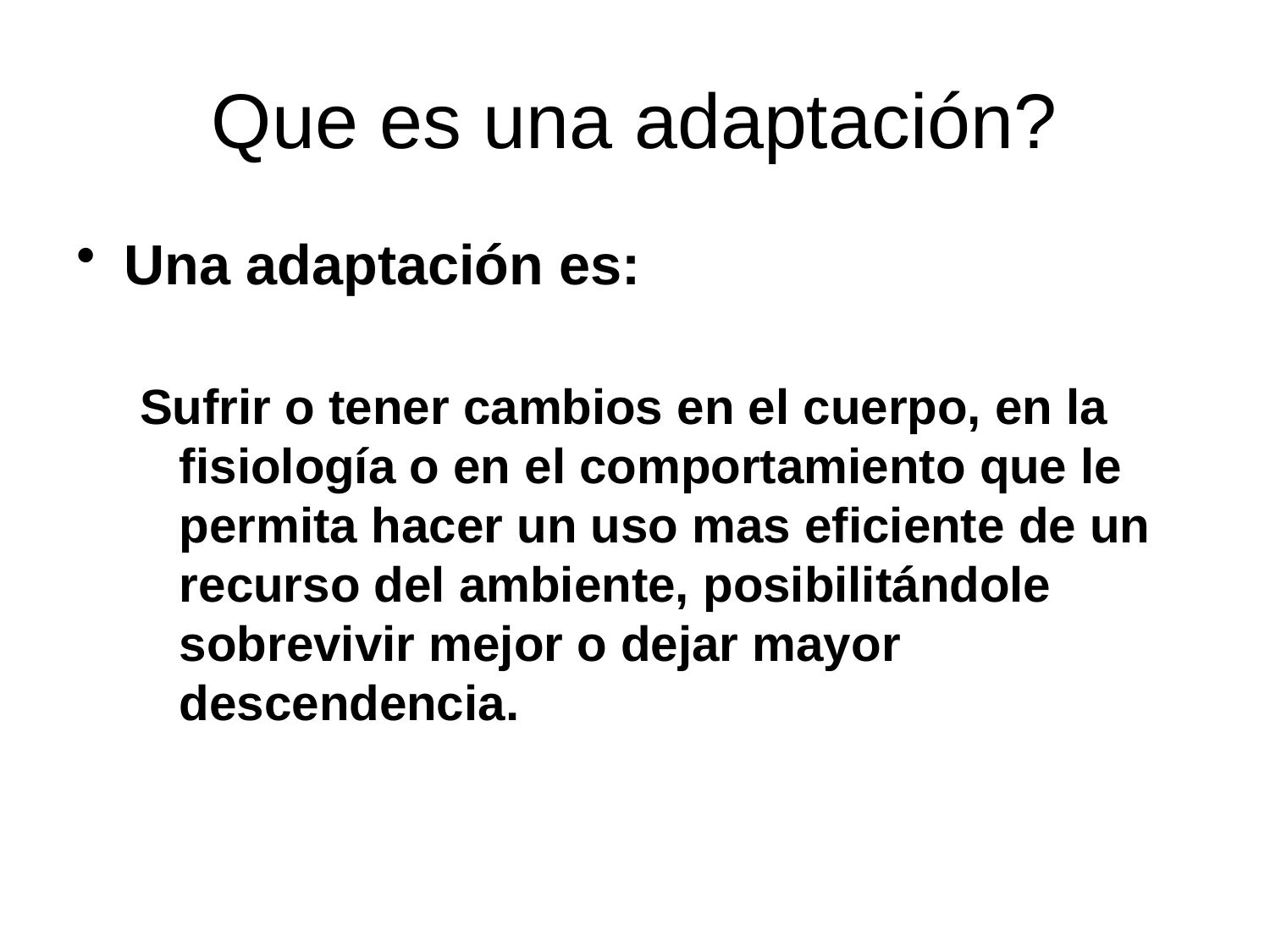

Que es una adaptación?
Una adaptación es:

Sufrir o tener cambios en el cuerpo, en la fisiología o en el comportamiento que le permita hacer un uso mas eficiente de un recurso del ambiente, posibilitándole sobrevivir mejor o dejar mayor descendencia.